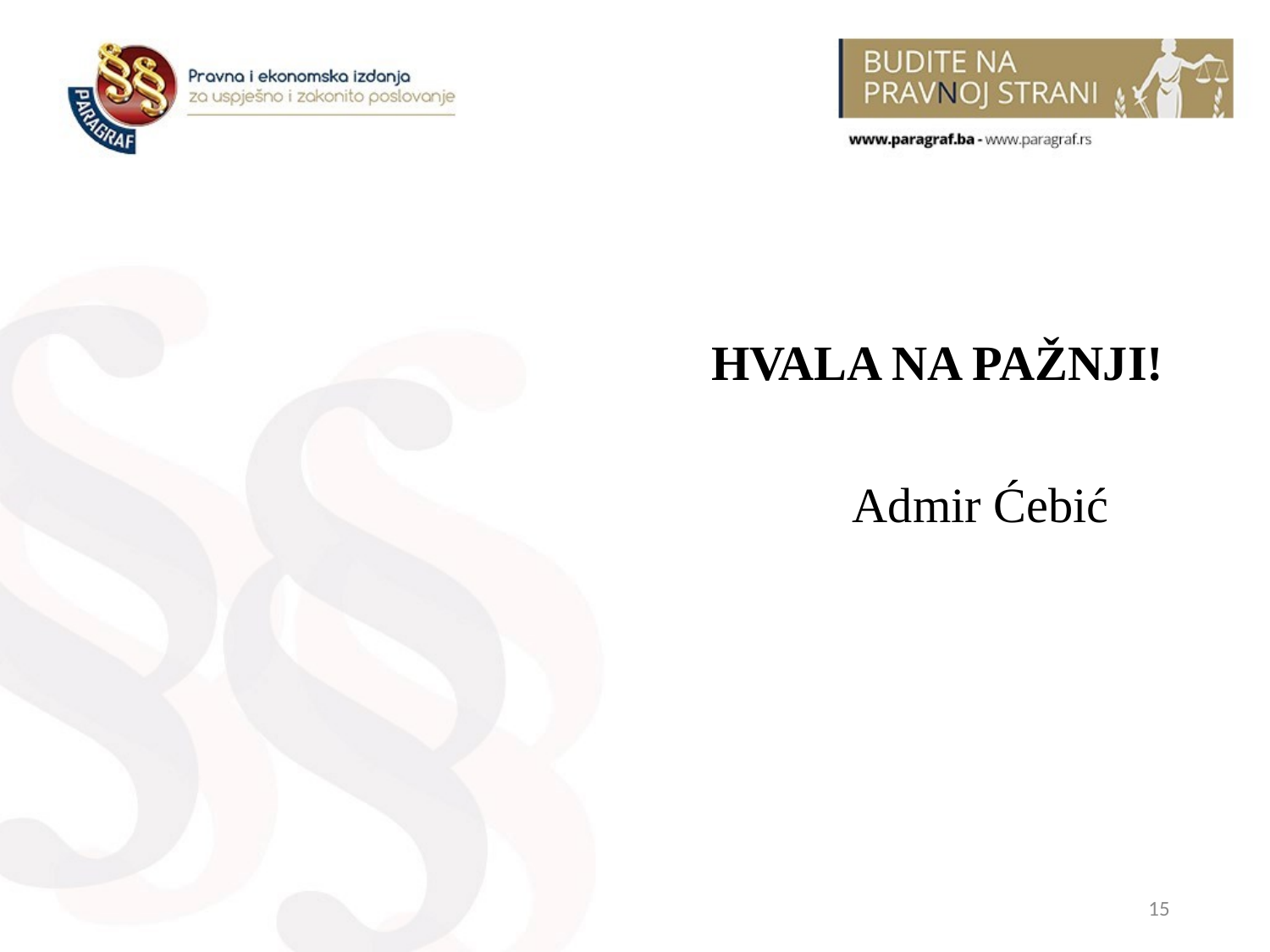

#
					HVALA NA PAŽNJI!

			     			 Admir Ćebić

15